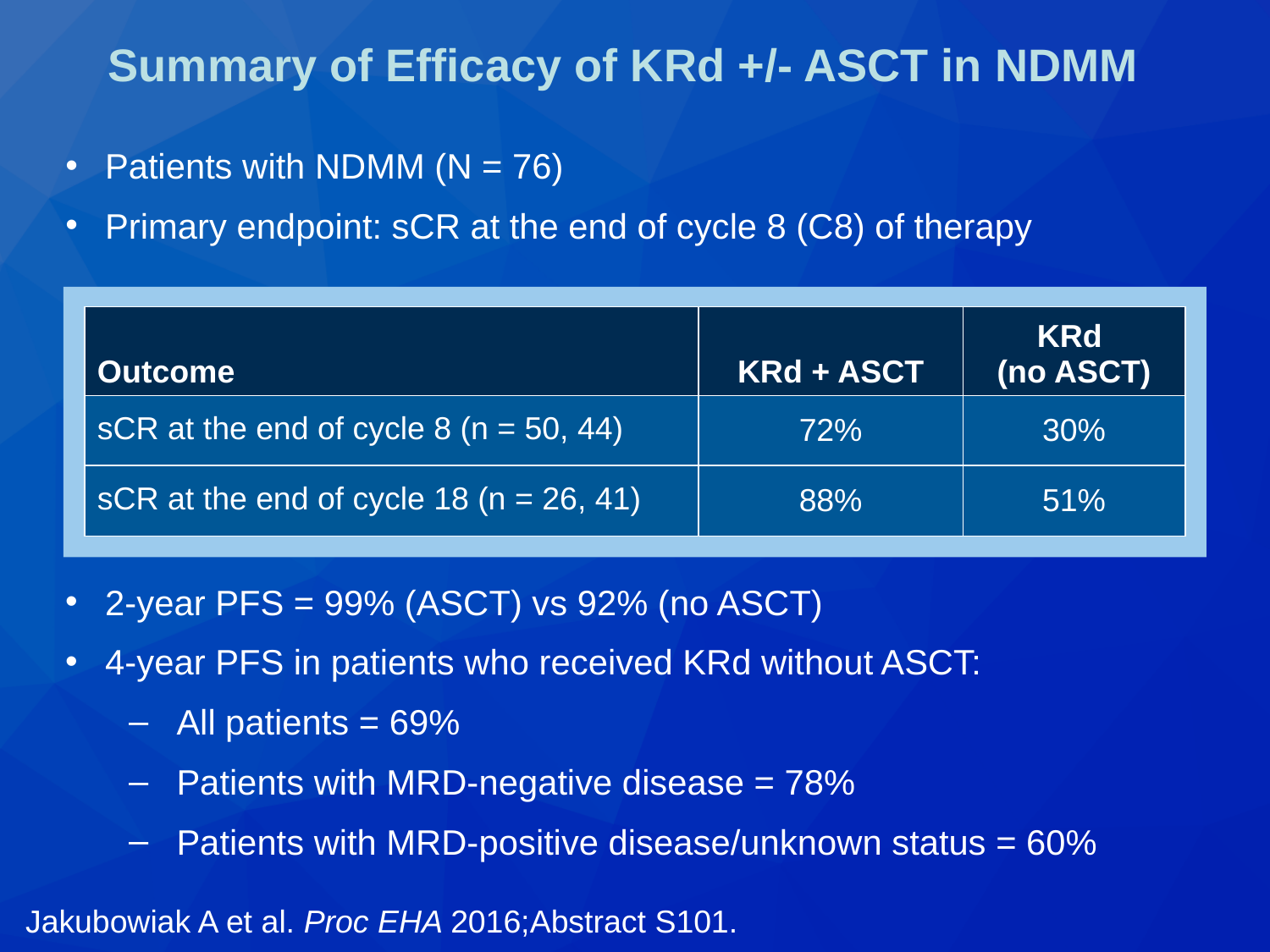

# Summary of Efficacy of KRd +/- ASCT in NDMM
Patients with NDMM (N = 76)
Primary endpoint: sCR at the end of cycle 8 (C8) of therapy

| Outcome | KRd + ASCT | KRd (no ASCT) |
| --- | --- | --- |
| sCR at the end of cycle 8 (n = 50, 44) | 72% | 30% |
| sCR at the end of cycle 18 (n = 26, 41) | 88% | 51% |
2-year PFS = 99% (ASCT) vs 92% (no ASCT)
4-year PFS in patients who received KRd without ASCT:
All patients = 69%
Patients with MRD-negative disease = 78%
Patients with MRD-positive disease/unknown status = 60%
Jakubowiak A et al. Proc EHA 2016;Abstract S101.